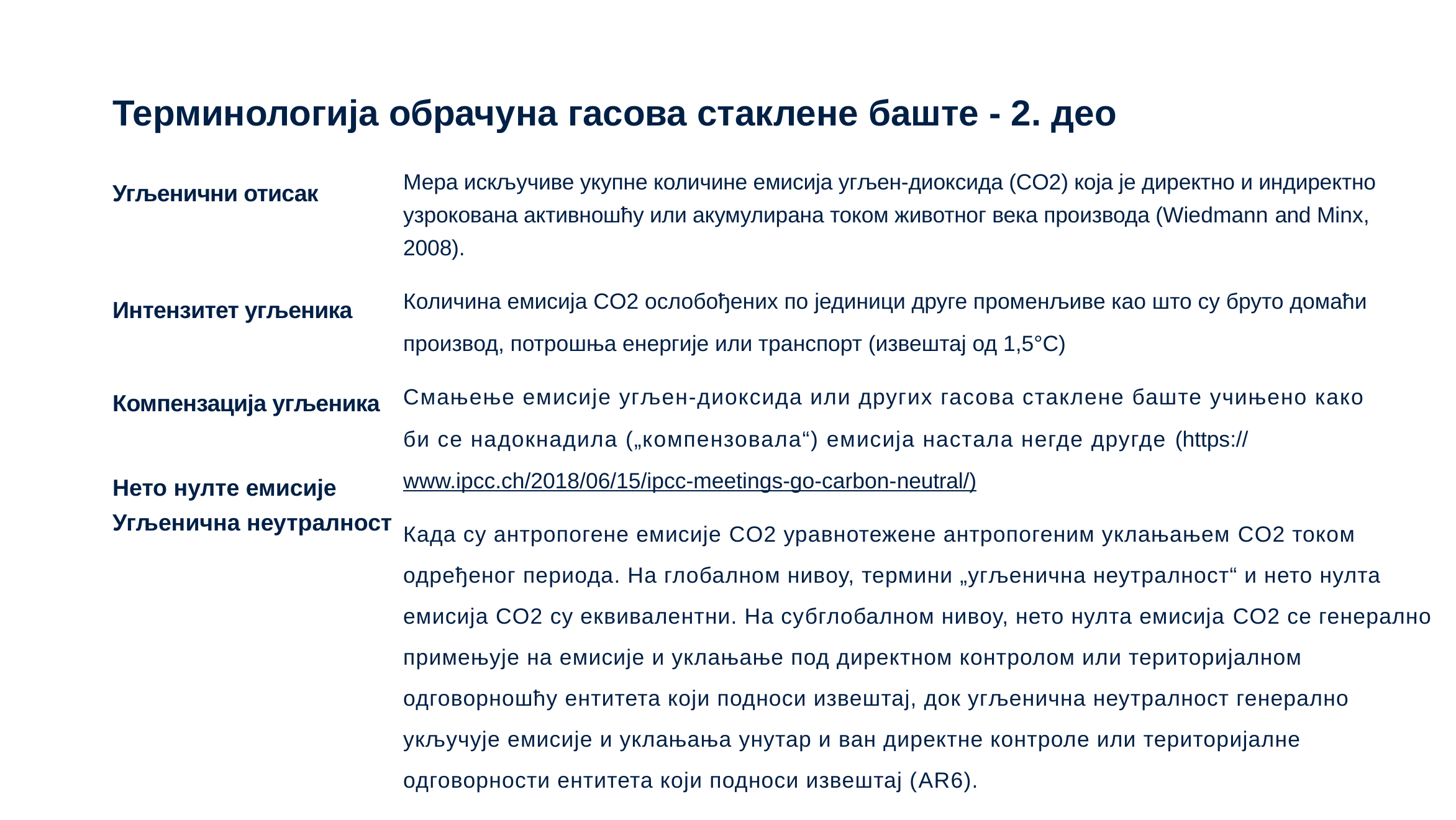

# Терминологија обрачуна гасова стаклене баште - 2. део
Мера искључиве укупне количине емисија угљен-диоксида (CO2) која је директно и индиректно узрокована активношћу или акумулирана током животног века производа (Wiedmann and Minx, 2008).
Количина емисија CO2 ослобођених по јединици друге променљиве као што су бруто домаћи производ, потрошња енергије или транспорт (извештај од 1,5°C)
Смањење емисије угљен-диоксида или других гасова стаклене баште учињено како би се надокнадила („компензовала“) емисија настала негде другде (https://www.ipcc.ch/2018/06/15/ipcc-meetings-go-carbon-neutral/)
Када су антропогене емисије CO2 уравнотежене антропогеним уклањањем CO2 током одређеног периода. На глобалном нивоу, термини „угљенична неутралност“ и нето нулта емисија CO2 су еквивалентни. На субглобалном нивоу, нето нулта емисија CO2 се генерално примењује на емисије и уклањање под директном контролом или територијалном одговорношћу ентитета који подноси извештај, док угљенична неутралност генерално укључује емисије и уклањања унутар и ван директне контроле или територијалне одговорности ентитета који подноси извештај (AR6).
Угљенични отисак
Интензитет угљеника
Компензација угљеника
Нето нулте емисије Угљенична неутралност